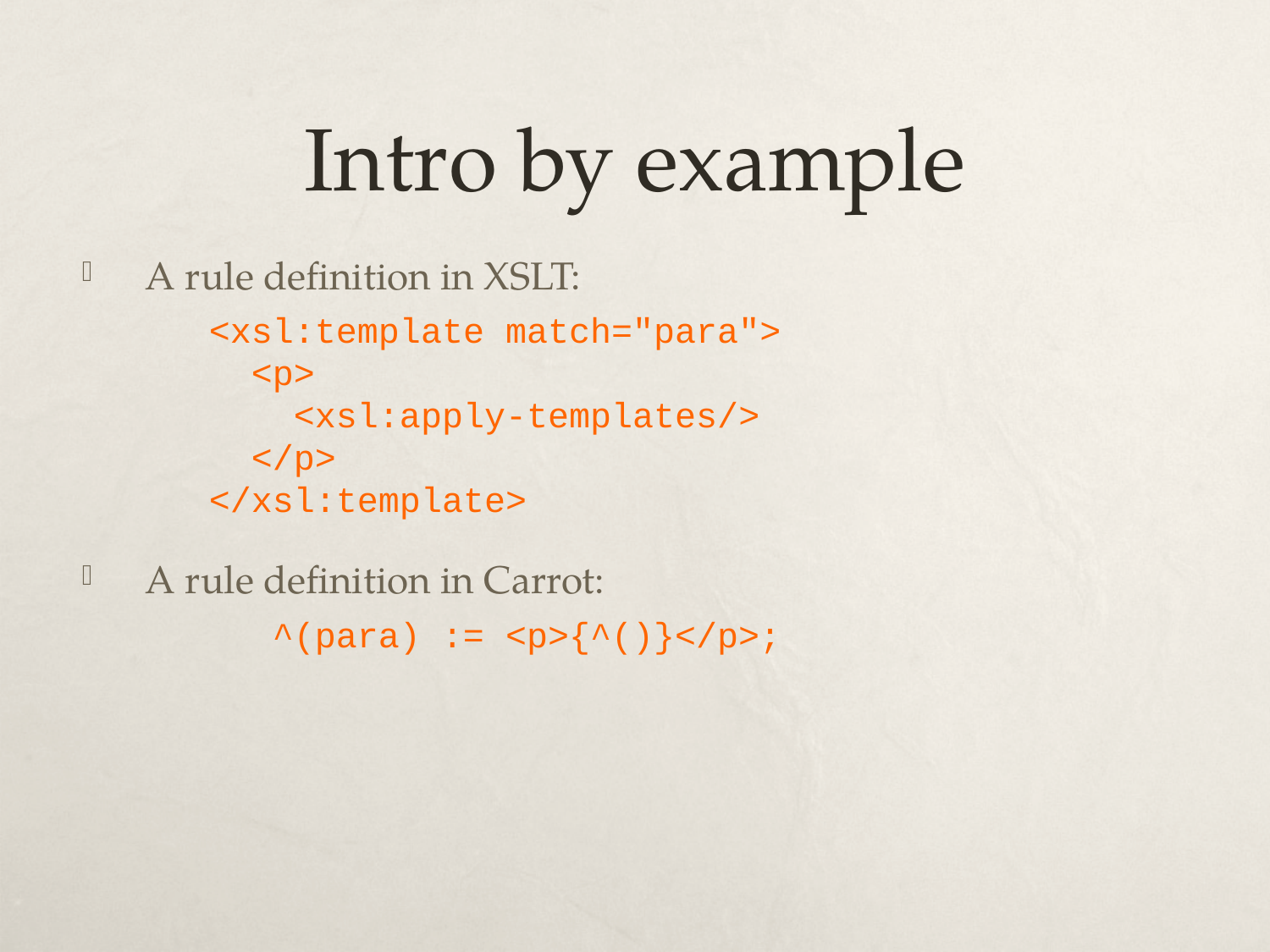

# Intro by example
A rule definition in XSLT:
<xsl:template match="para">
  <p>
    <xsl:apply-templates/>
  </p>
</xsl:template>
A rule definition in Carrot:
	^(para) := <p>{^()}</p>;